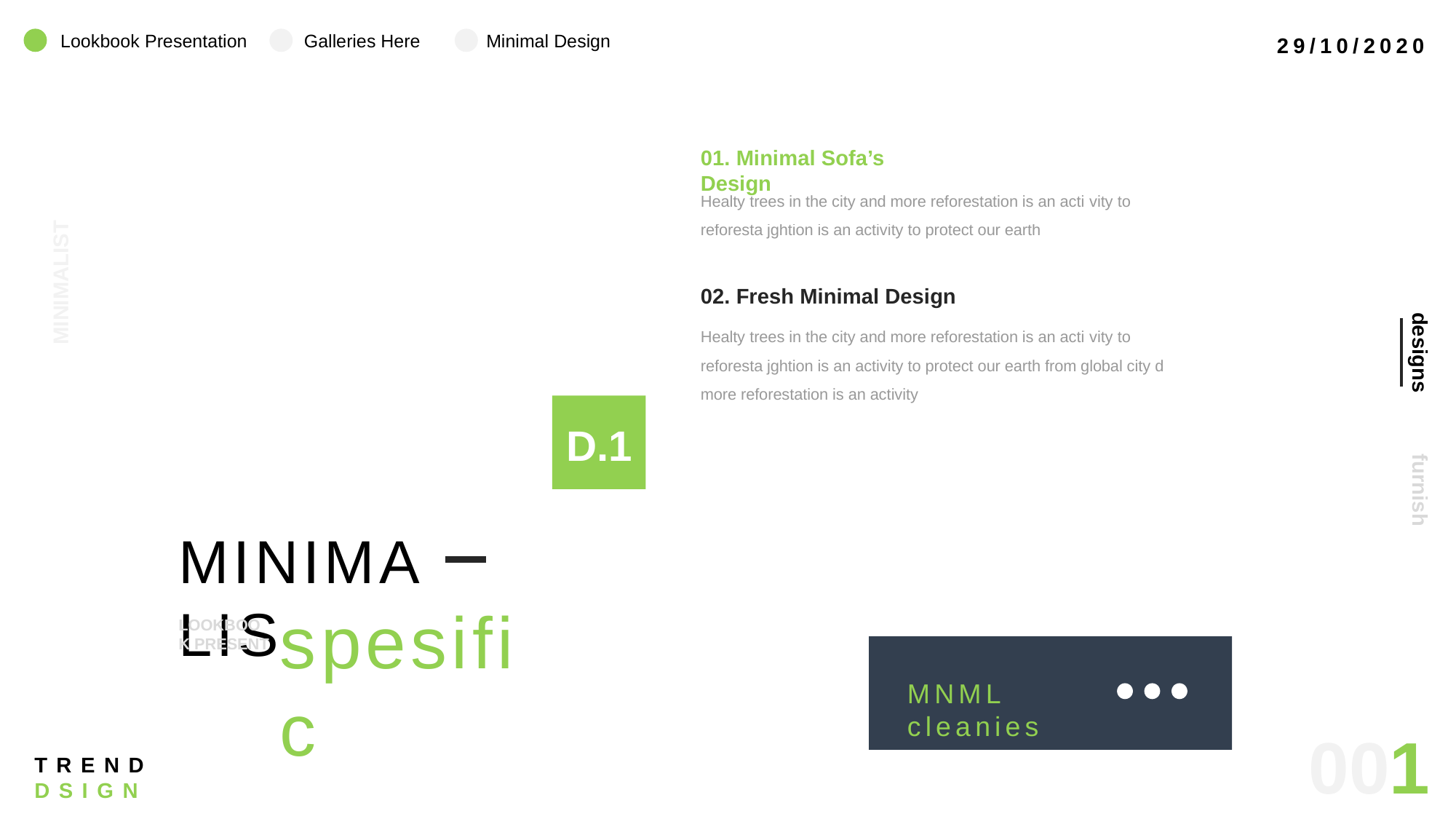

29/10/2020

Lookbook Presentation
Galleries Here
Minimal Design

01. Minimal Sofa’s Design
MINIMALIST
Healty trees in the city and more reforestation is an acti vity to reforesta jghtion is an activity to protect our earth
02. Fresh Minimal Design
Healty trees in the city and more reforestation is an acti vity to reforesta jghtion is an activity to protect our earth from global city d more reforestation is an activity
designs

D.1

furnish

MINIMALIS
spesific
LOOKBOOK PRESENT
MNML cleanies

001
TRENDDSIGN